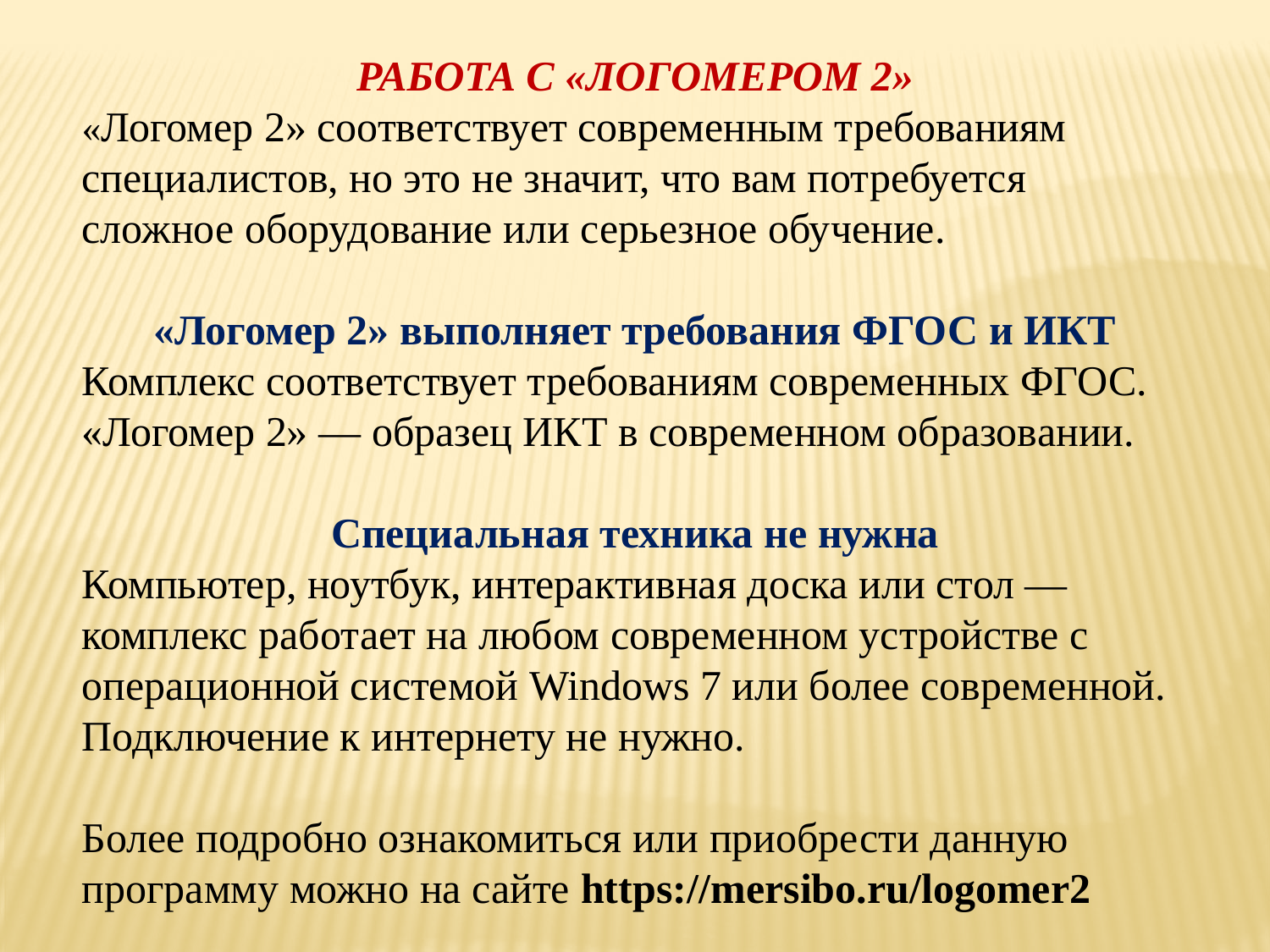

РАБОТА С «ЛОГОМЕРОМ 2»
«Логомер 2» соответствует современным требованиям специалистов, но это не значит, что вам потребуется сложное оборудование или серьезное обучение.

«Логомер 2» выполняет требования ФГОС и ИКТ
Комплекс соответствует требованиям современных ФГОС.
«Логомер 2» — образец ИКТ в современном образовании.

Специальная техника не нужна
Компьютер, ноутбук, интерактивная доска или стол — комплекс работает на любом современном устройстве с операционной системой Windows 7 или более современной. Подключение к интернету не нужно.

Более подробно ознакомиться или приобрести данную программу можно на сайте https://mersibo.ru/logomer2